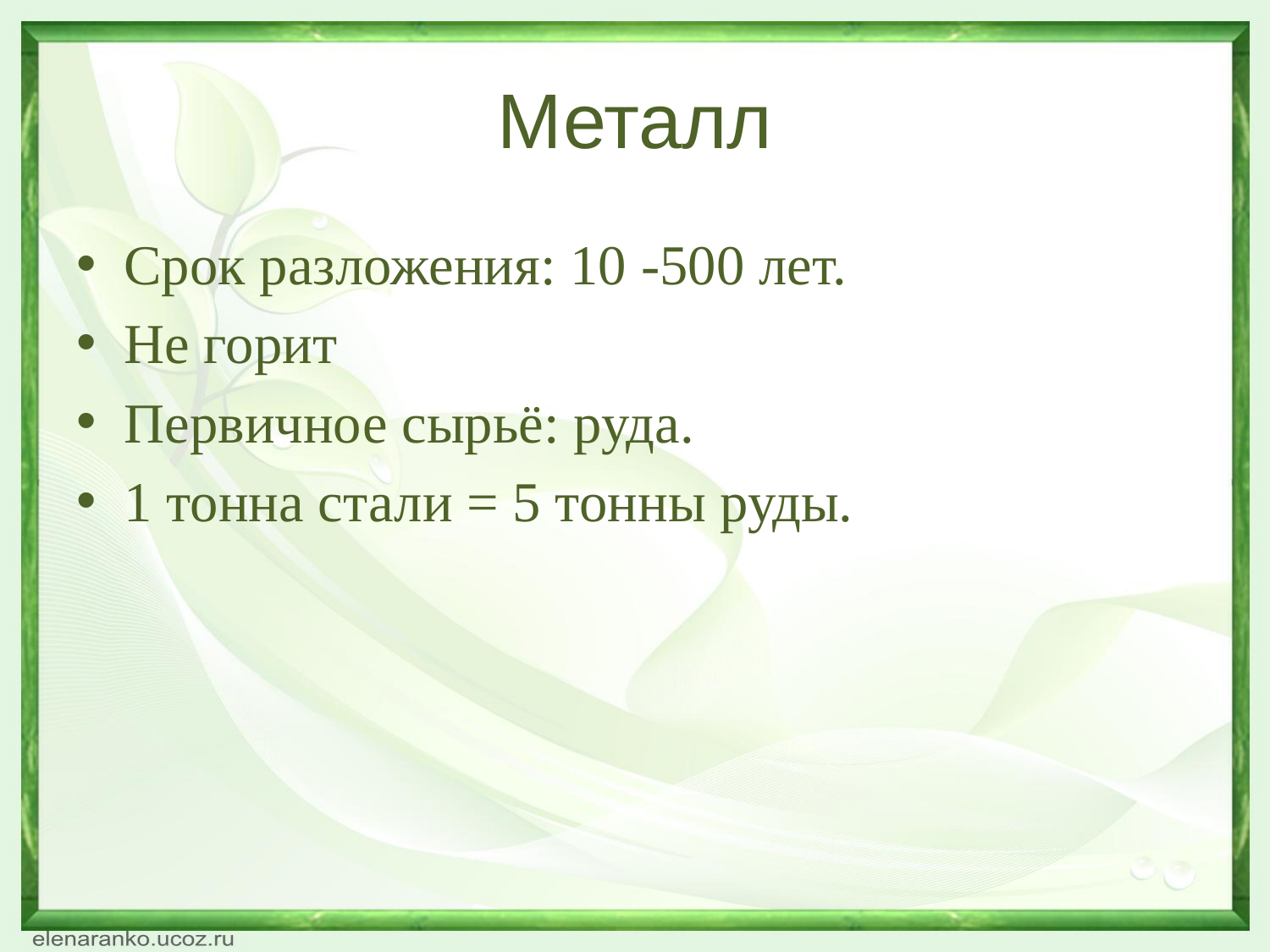

# Металл
Срок разложения: 10 -500 лет.
Не горит
Первичное сырьё: руда.
1 тонна стали = 5 тонны руды.